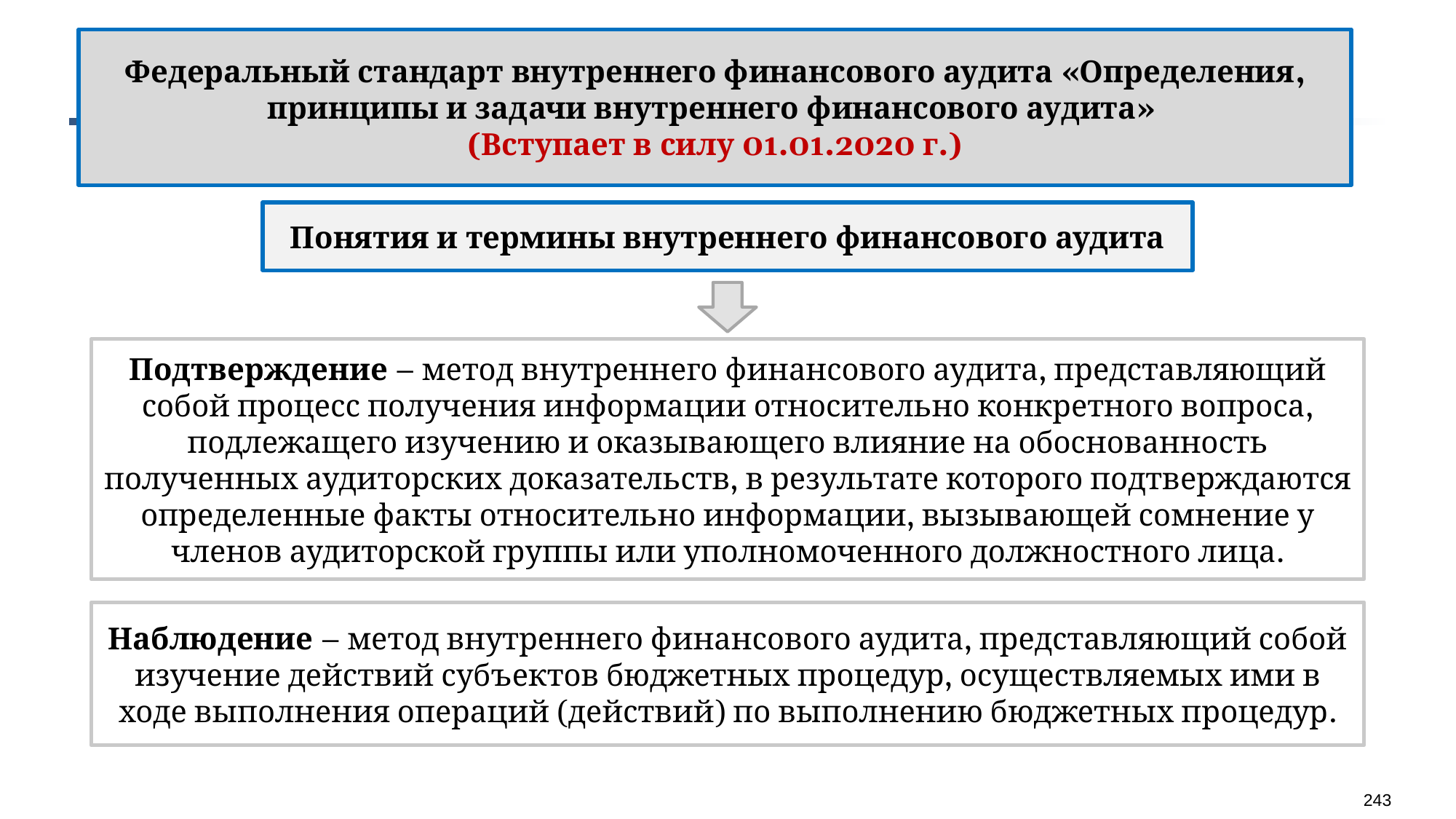

Федеральный стандарт внутреннего финансового аудита «Определения, принципы и задачи внутреннего финансового аудита»
(Вступает в силу 01.01.2020 г.)
Понятия и термины внутреннего финансового аудита

Подтверждение – метод внутреннего финансового аудита, представляющий собой процесс получения информации относительно конкретного вопроса, подлежащего изучению и оказывающего влияние на обоснованность полученных аудиторских доказательств, в результате которого подтверждаются определенные факты относительно информации, вызывающей сомнение у членов аудиторской группы или уполномоченного должностного лица.
Наблюдение – метод внутреннего финансового аудита, представляющий собой изучение действий субъектов бюджетных процедур, осуществляемых ими в ходе выполнения операций (действий) по выполнению бюджетных процедур.